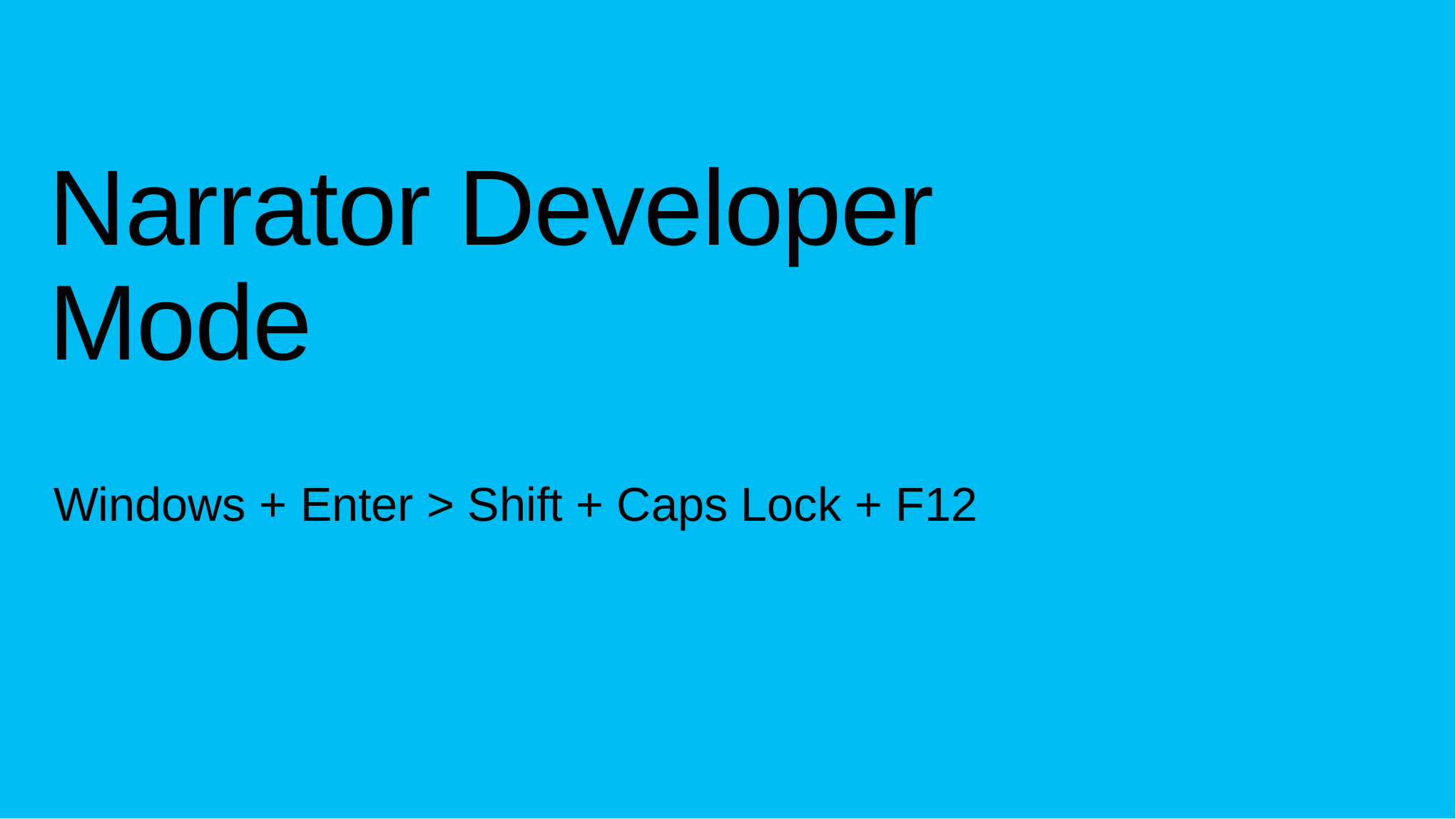

# Narrator Developer Mode
Windows + Enter > Shift + Caps Lock + F12